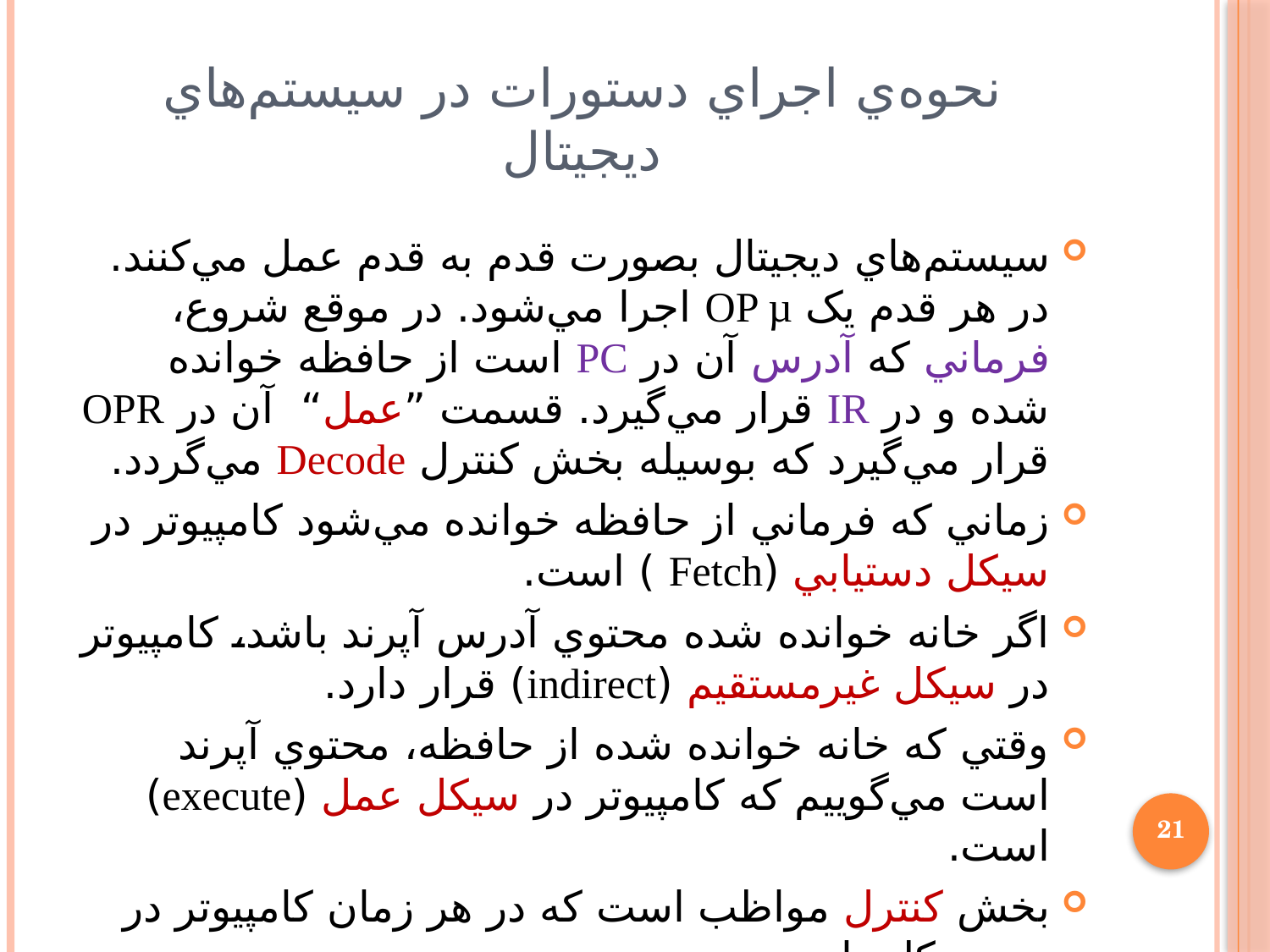

# نحوه‌ي اجراي دستورات در سيستم‌هاي ديجيتال
سيستم‌هاي ديجيتال بصورت قدم به قدم عمل مي‌کنند. در هر قدم يک OP µ اجرا مي‌شود. در موقع شروع، فرماني که آدرس آن در PC است از حافظه خوانده ‌شده و در IR قرار مي‌گيرد. قسمت ”عمل“  آن در OPR قرار مي‌گيرد که بوسيله بخش کنترل Decode مي‌گردد.
زماني که فرماني از حافظه خوانده مي‌شود کامپيوتر در سيکل دستيابي (Fetch ) است.
اگر خانه خوانده شده محتوي آدرس آپرند باشد، کامپيوتر در سيکل غيرمستقيم (indirect) قرار دارد.
وقتي که خانه خوانده شده از حافظه، محتوي آپرند است مي‌گوييم که کامپيوتر در سيکل عمل (execute) است.
بخش کنترل مواظب است که در هر زمان کامپيوتر در چه سيکلي است.
21